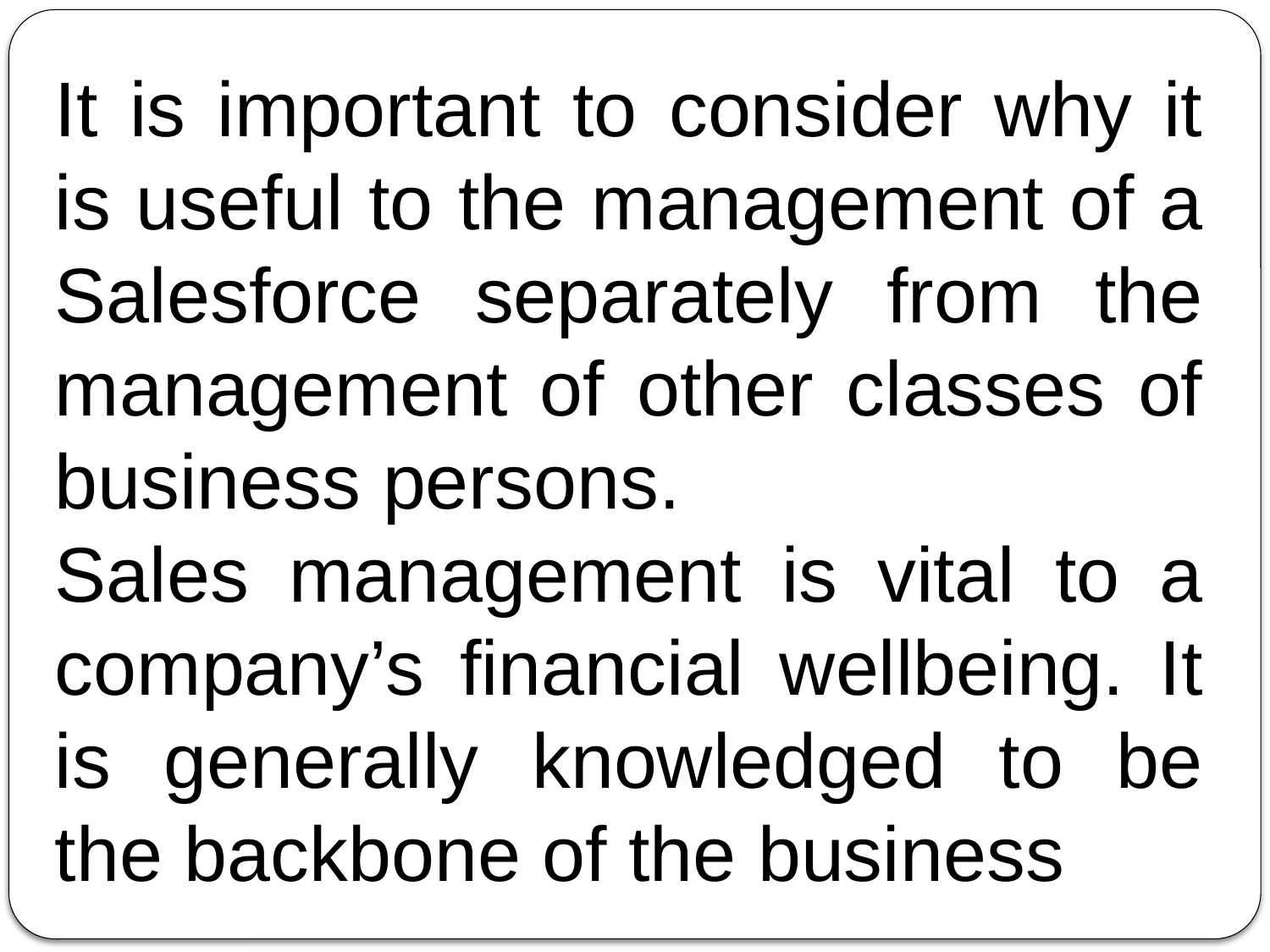

It is important to consider why it is useful to the management of a Salesforce separately from the management of other classes of business persons.
Sales management is vital to a company’s financial wellbeing. It is generally knowledged to be the backbone of the business